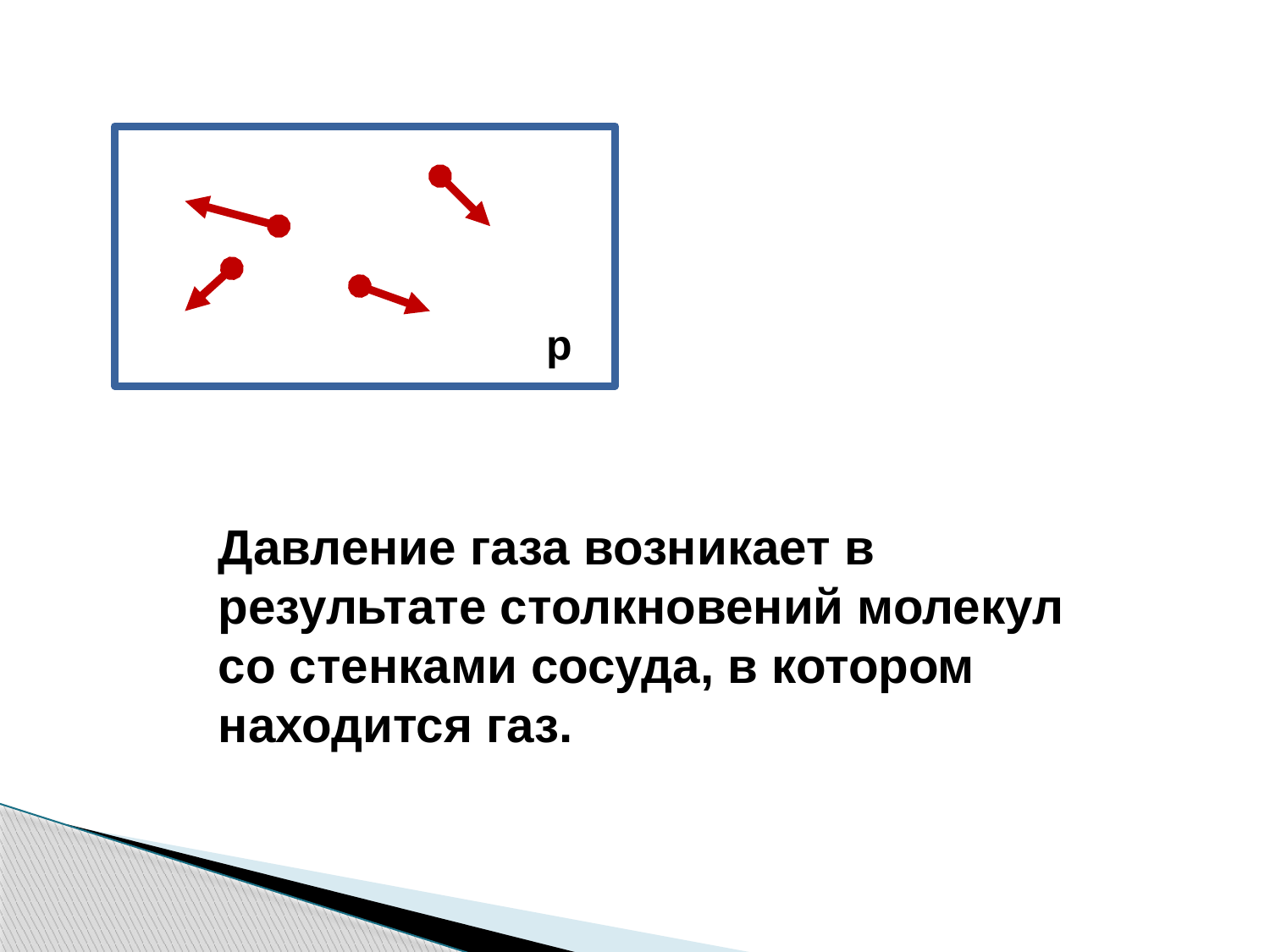

p
Давление газа возникает в
результате столкновений молекул
со стенками сосуда, в котором
находится газ.